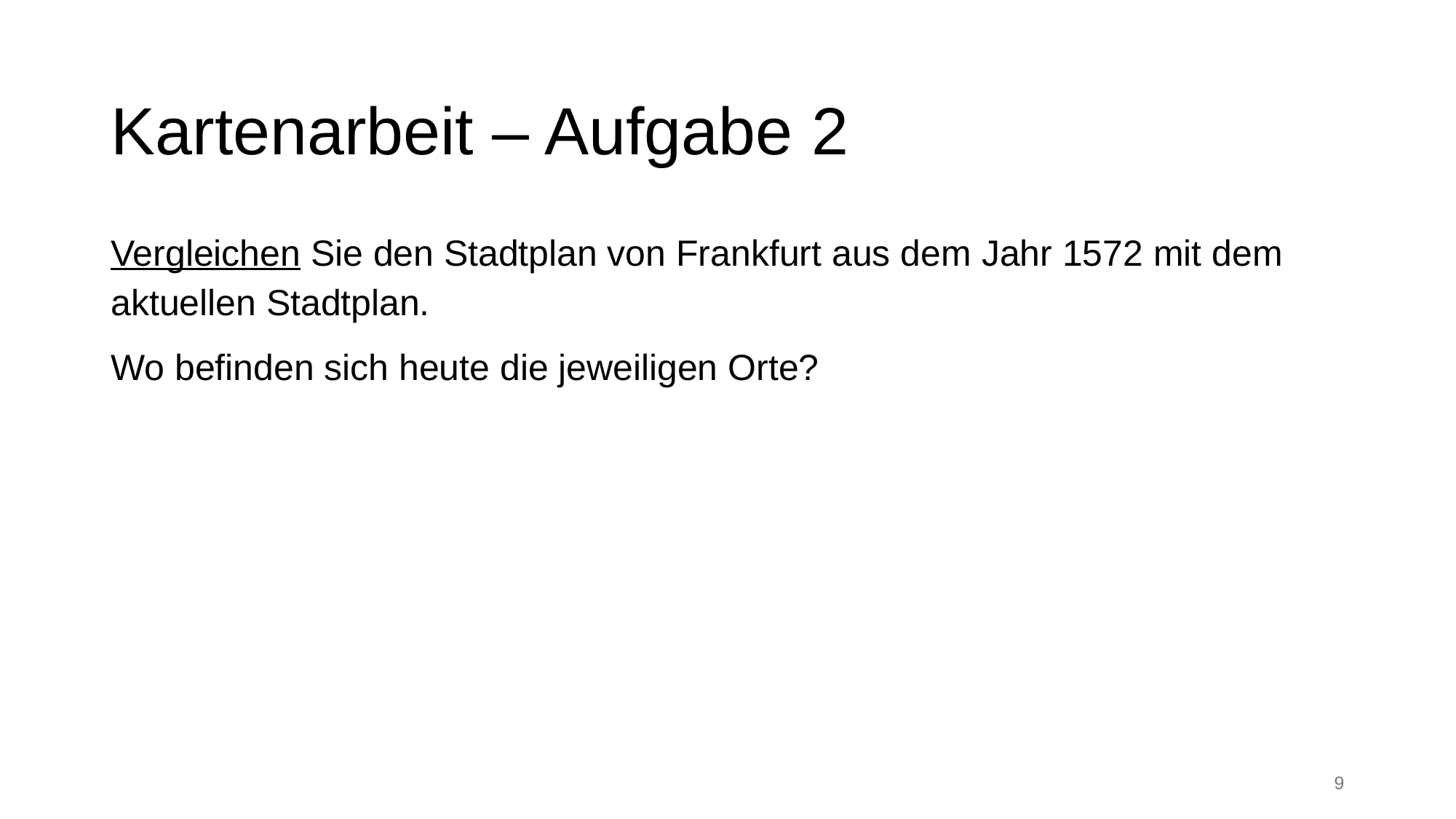

# Kartenarbeit – Aufgabe 2
Vergleichen Sie den Stadtplan von Frankfurt aus dem Jahr 1572 mit dem aktuellen Stadtplan.
Wo befinden sich heute die jeweiligen Orte?
9